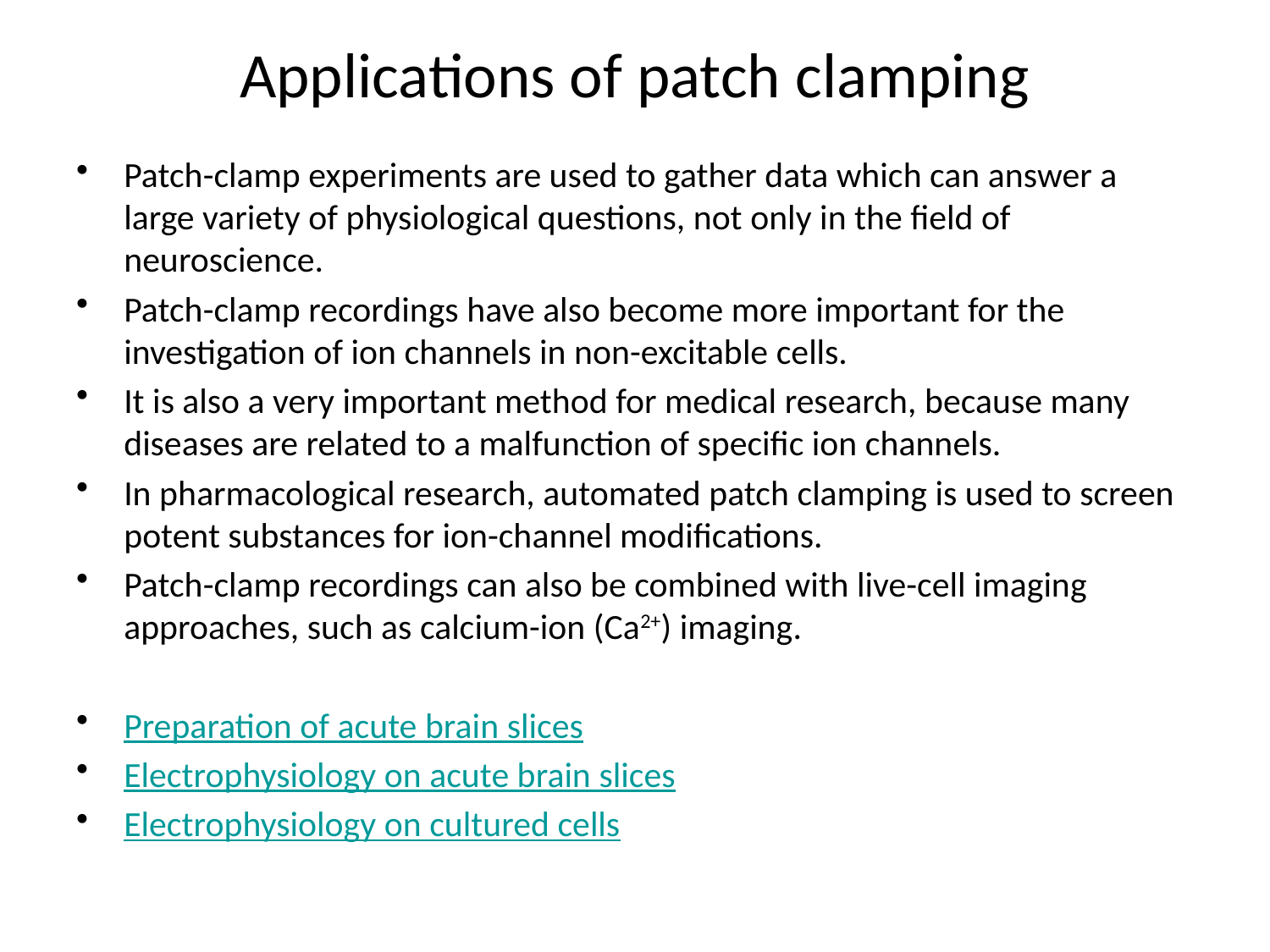

# Applications of patch clamping
Patch-clamp experiments are used to gather data which can answer a large variety of physiological questions, not only in the field of neuroscience.
Patch-clamp recordings have also become more important for the investigation of ion channels in non-excitable cells.
It is also a very important method for medical research, because many diseases are related to a malfunction of specific ion channels.
In pharmacological research, automated patch clamping is used to screen potent substances for ion-channel modifications.
Patch-clamp recordings can also be combined with live-cell imaging approaches, such as calcium-ion (Ca2+) imaging.

Preparation of acute brain slices
Electrophysiology on acute brain slices
Electrophysiology on cultured cells